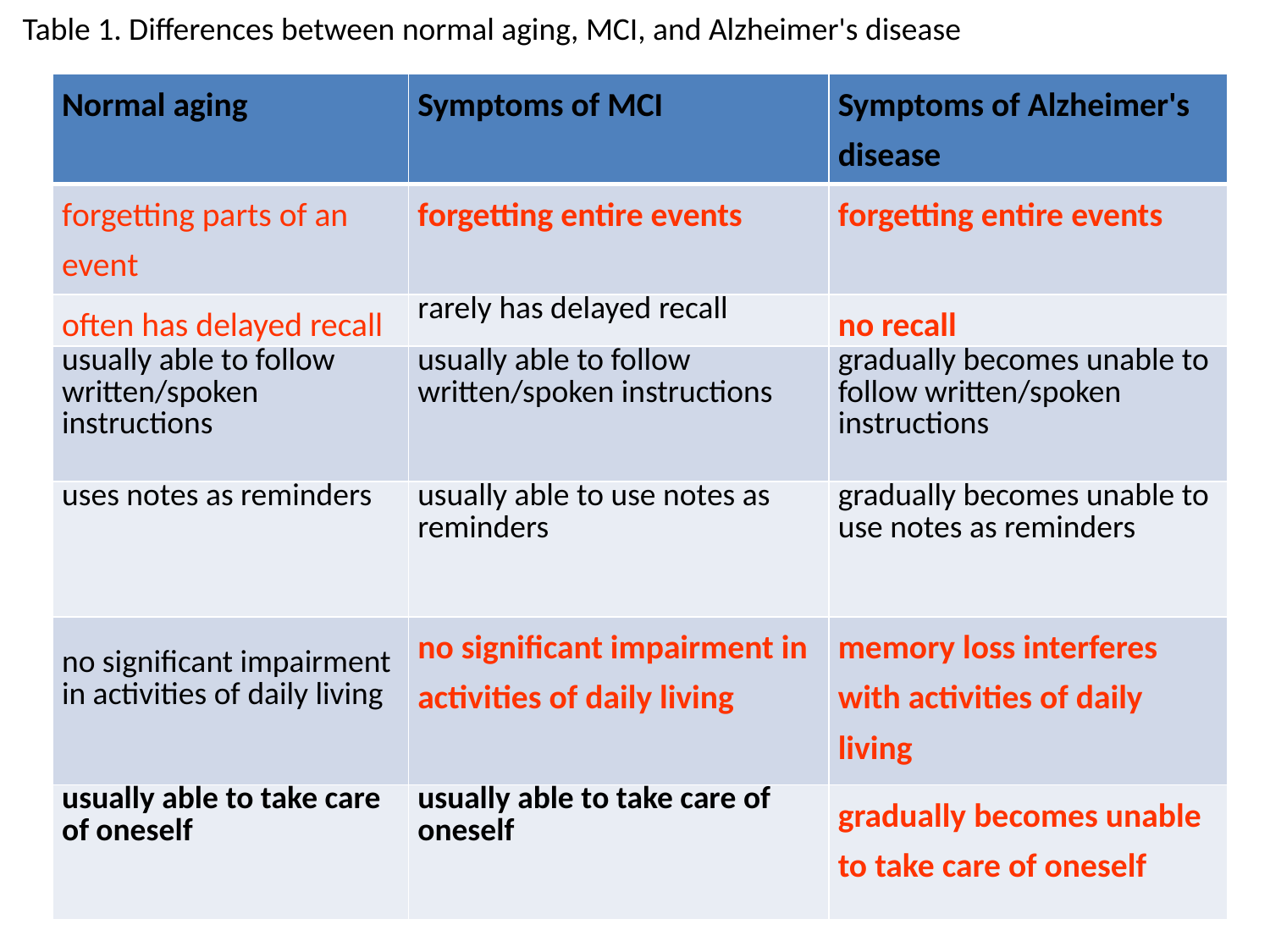

Table 1. Differences between normal aging, MCI, and Alzheimer's disease
| Normal aging | Symptoms of MCI | Symptoms of Alzheimer's disease |
| --- | --- | --- |
| forgetting parts of an event | forgetting entire events | forgetting entire events |
| often has delayed recall | rarely has delayed recall | no recall |
| usually able to follow written/spoken instructions | usually able to follow written/spoken instructions | gradually becomes unable to follow written/spoken instructions |
| uses notes as reminders | usually able to use notes as reminders | gradually becomes unable to use notes as reminders |
| no significant impairment in activities of daily living | no significant impairment in activities of daily living | memory loss interferes with activities of daily living |
| usually able to take care of oneself | usually able to take care of oneself | gradually becomes unable to take care of oneself |